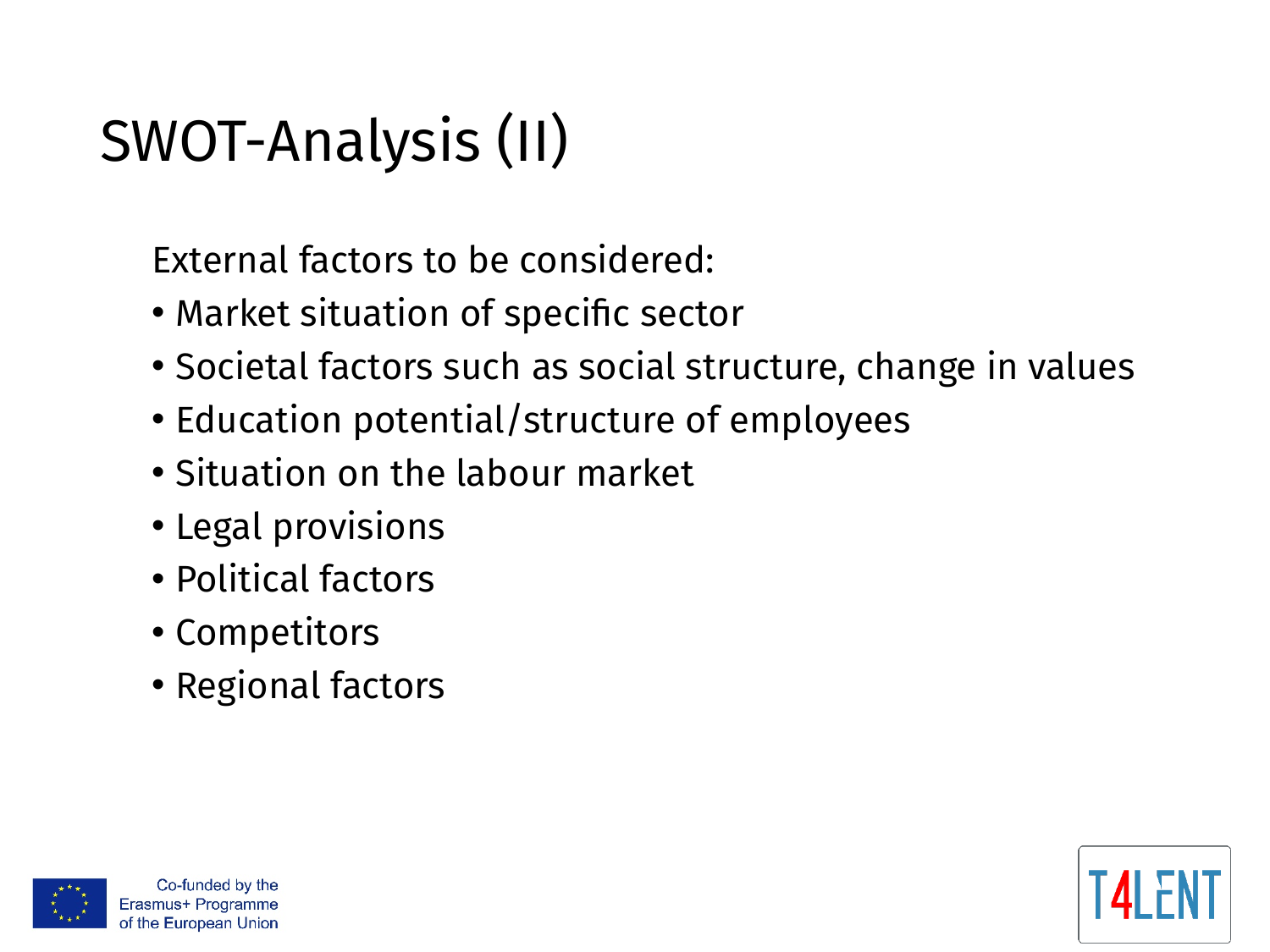

# SWOT-Analysis (II)
External factors to be considered:
Market situation of specific sector
Societal factors such as social structure, change in values
Education potential/structure of employees
Situation on the labour market
Legal provisions
Political factors
Competitors
Regional factors